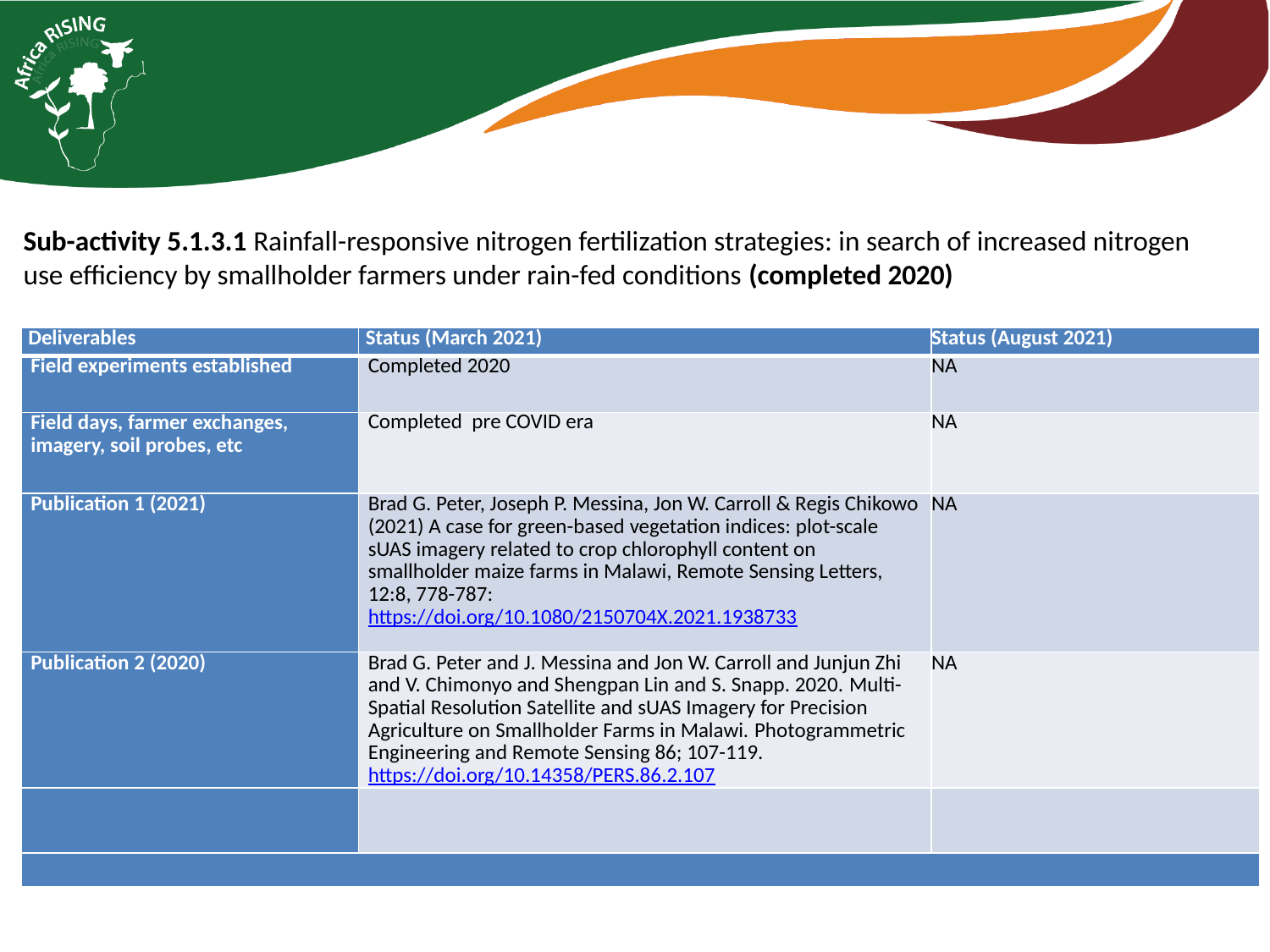

Sub-activity 5.1.3.1 Rainfall-responsive nitrogen fertilization strategies: in search of increased nitrogen use efficiency by smallholder farmers under rain-fed conditions (completed 2020)
| Deliverables | Status (March 2021) | Status (August 2021) |
| --- | --- | --- |
| Field experiments established | Completed 2020 | NA |
| Field days, farmer exchanges, imagery, soil probes, etc | Completed pre COVID era | NA |
| Publication 1 (2021) | Brad G. Peter, Joseph P. Messina, Jon W. Carroll & Regis Chikowo (2021) A case for green-based vegetation indices: plot-scale sUAS imagery related to crop chlorophyll content on smallholder maize farms in Malawi, Remote Sensing Letters, 12:8, 778-787: https://doi.org/10.1080/2150704X.2021.1938733 | NA |
| Publication 2 (2020) | Brad G. Peter and J. Messina and Jon W. Carroll and Junjun Zhi and V. Chimonyo and Shengpan Lin and S. Snapp. 2020. Multi-Spatial Resolution Satellite and sUAS Imagery for Precision Agriculture on Smallholder Farms in Malawi. Photogrammetric Engineering and Remote Sensing 86; 107-119. https://doi.org/10.14358/PERS.86.2.107 | NA |
|  |  |  |
|  |  |  |